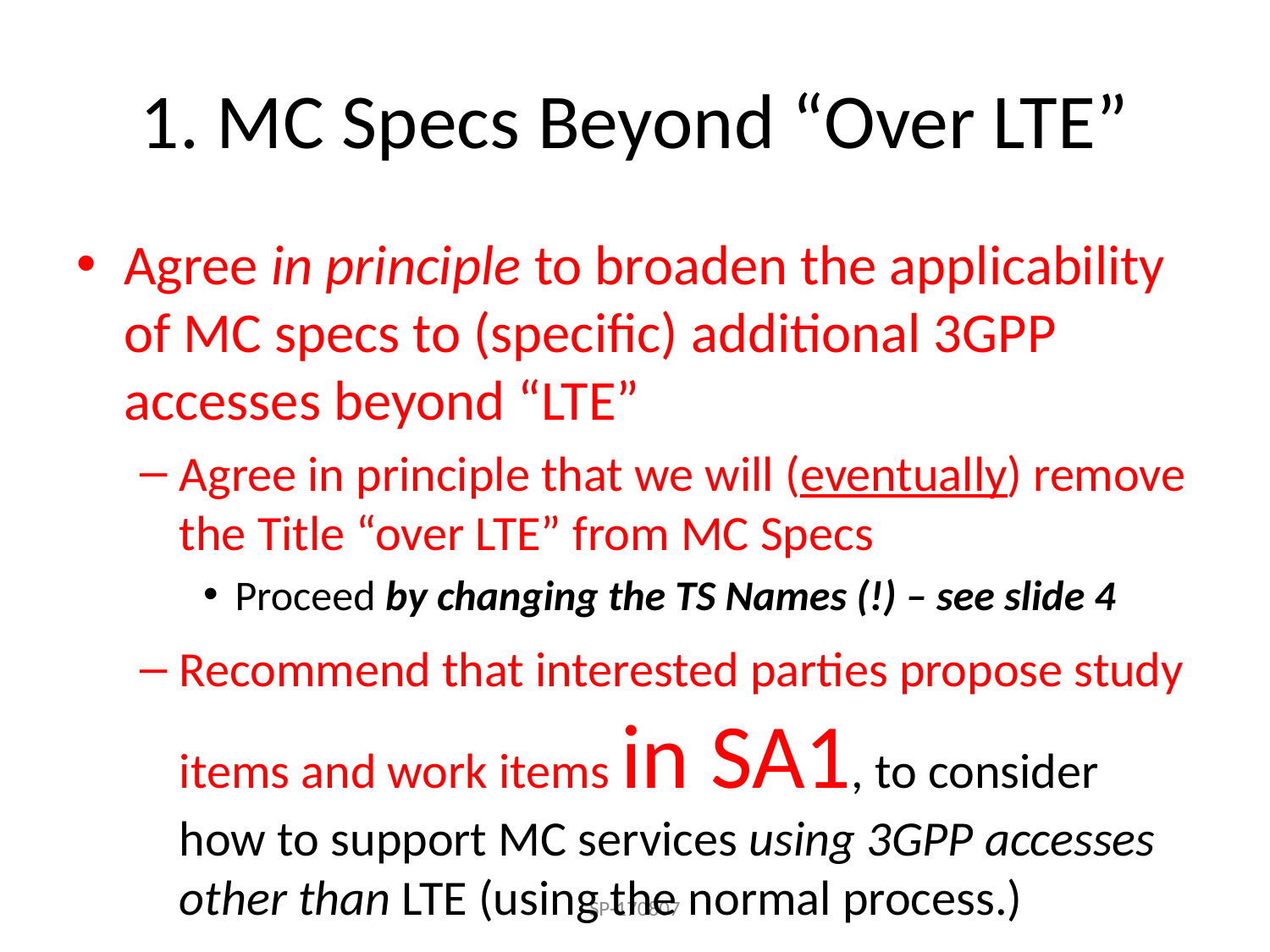

# 1. MC Specs Beyond “Over LTE”
Agree in principle to broaden the applicability of MC specs to (specific) additional 3GPP accesses beyond “LTE”
Agree in principle that we will (eventually) remove the Title “over LTE” from MC Specs
Proceed by changing the TS Names (!) – see slide 4
Recommend that interested parties propose study items and work items in SA1, to consider how to support MC services using 3GPP accesses other than LTE (using the normal process.)

SP-170807